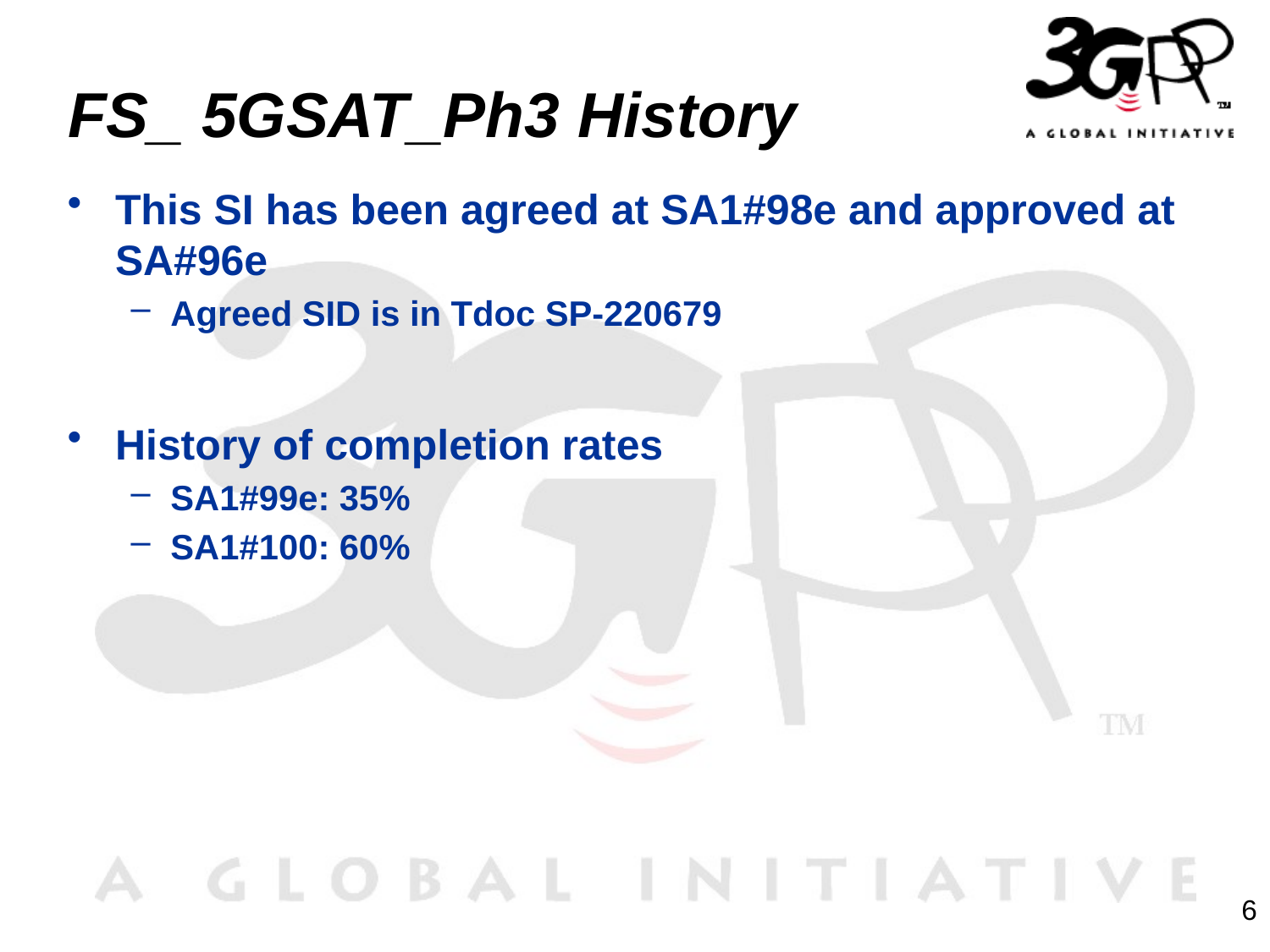

# FS_ 5GSAT_Ph3 History
This SI has been agreed at SA1#98e and approved at SA#96e
Agreed SID is in Tdoc SP-220679

History of completion rates
SA1#99e: 35%
SA1#100: 60%
6